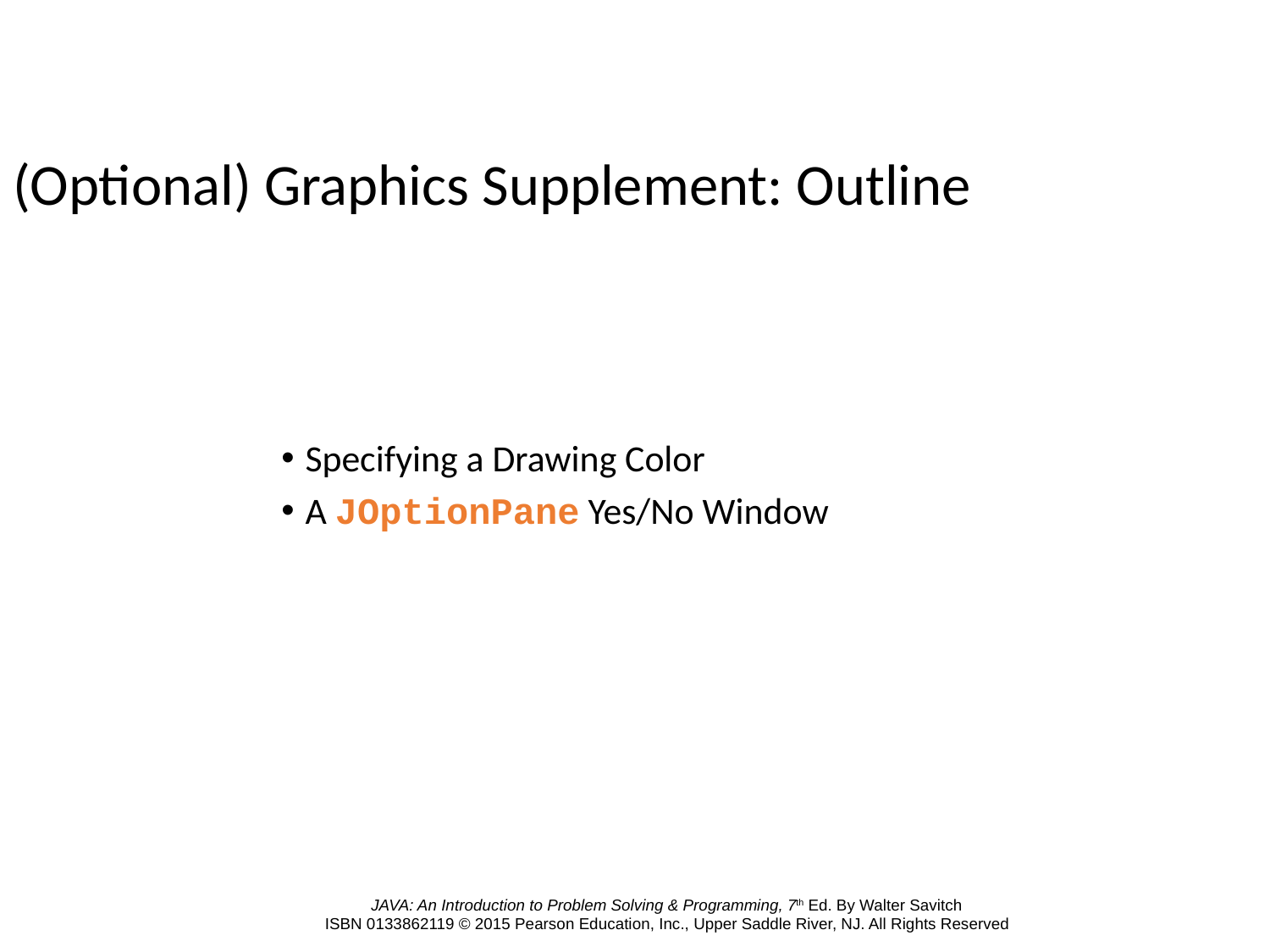

(Optional) Graphics Supplement: Outline
Specifying a Drawing Color
A JOptionPane Yes/No Window